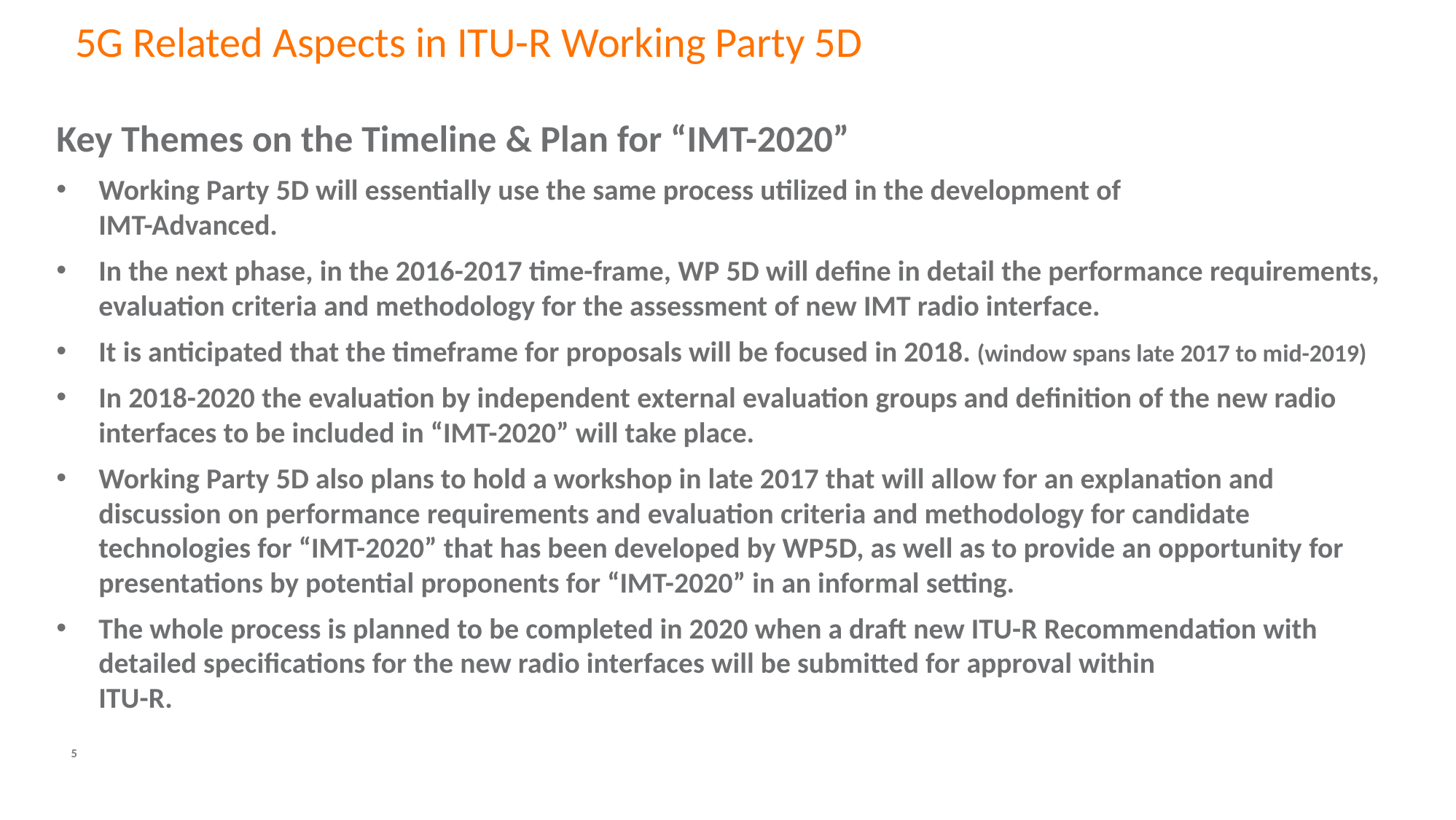

# 5G Related Aspects in ITU-R Working Party 5D
Key Themes on the Timeline & Plan for “IMT-2020”
Working Party 5D will essentially use the same process utilized in the development of
IMT-Advanced.
In the next phase, in the 2016-2017 time-frame, WP 5D will define in detail the performance requirements, evaluation criteria and methodology for the assessment of new IMT radio interface.
It is anticipated that the timeframe for proposals will be focused in 2018. (window spans late 2017 to mid-2019)
In 2018-2020 the evaluation by independent external evaluation groups and definition of the new radio interfaces to be included in “IMT-2020” will take place.
Working Party 5D also plans to hold a workshop in late 2017 that will allow for an explanation and discussion on performance requirements and evaluation criteria and methodology for candidate technologies for “IMT-2020” that has been developed by WP5D, as well as to provide an opportunity for presentations by potential proponents for “IMT-2020” in an informal setting.
The whole process is planned to be completed in 2020 when a draft new ITU-R Recommendation with detailed specifications for the new radio interfaces will be submitted for approval within
ITU-R.

5